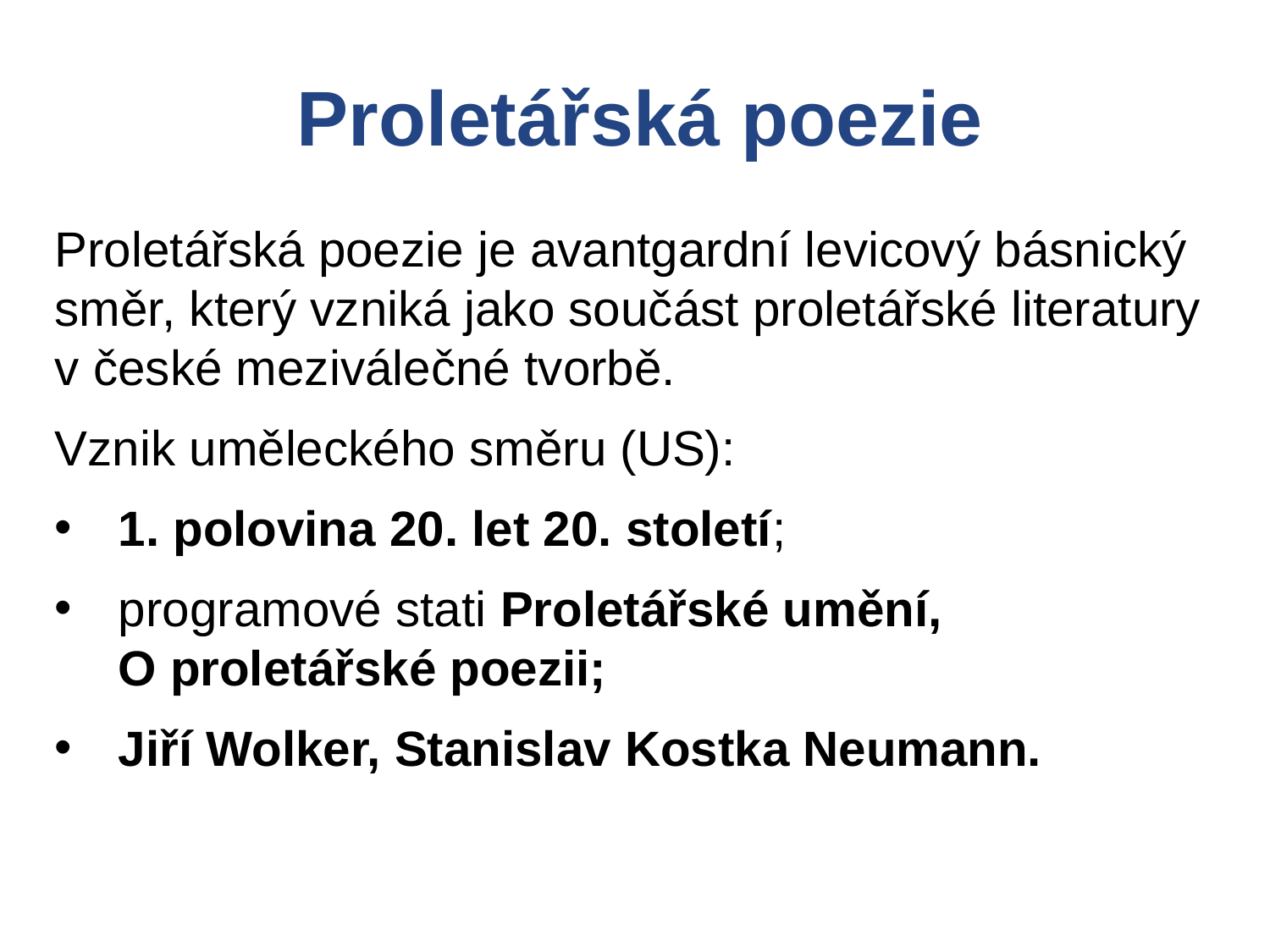

Proletářská poezie
Proletářská poezie je avantgardní levicový básnický směr, který vzniká jako součást proletářské literatury v české meziválečné tvorbě.
Vznik uměleckého směru (US):
1. polovina 20. let 20. století;
programové stati Proletářské umění,
O proletářské poezii;
Jiří Wolker, Stanislav Kostka Neumann.